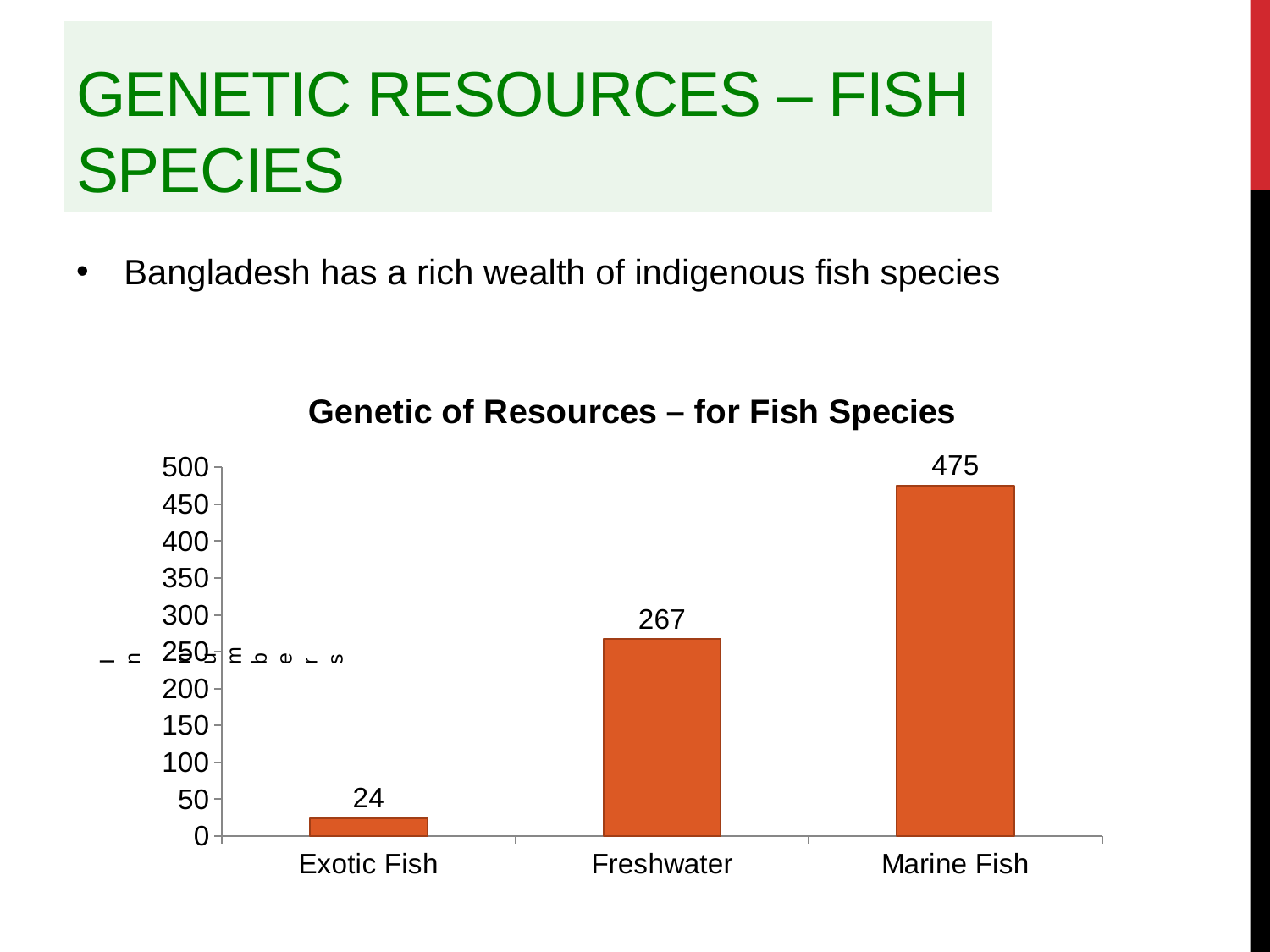

# genetic resources – fish species
Bangladesh has a rich wealth of indigenous fish species

### Chart: Genetic of Resources – for Fish Species

| Category |  |
|---|---|
| Exotic Fish | 24.0 |
| Freshwater | 267.0 |
| Marine Fish | 475.0 |
In numbers